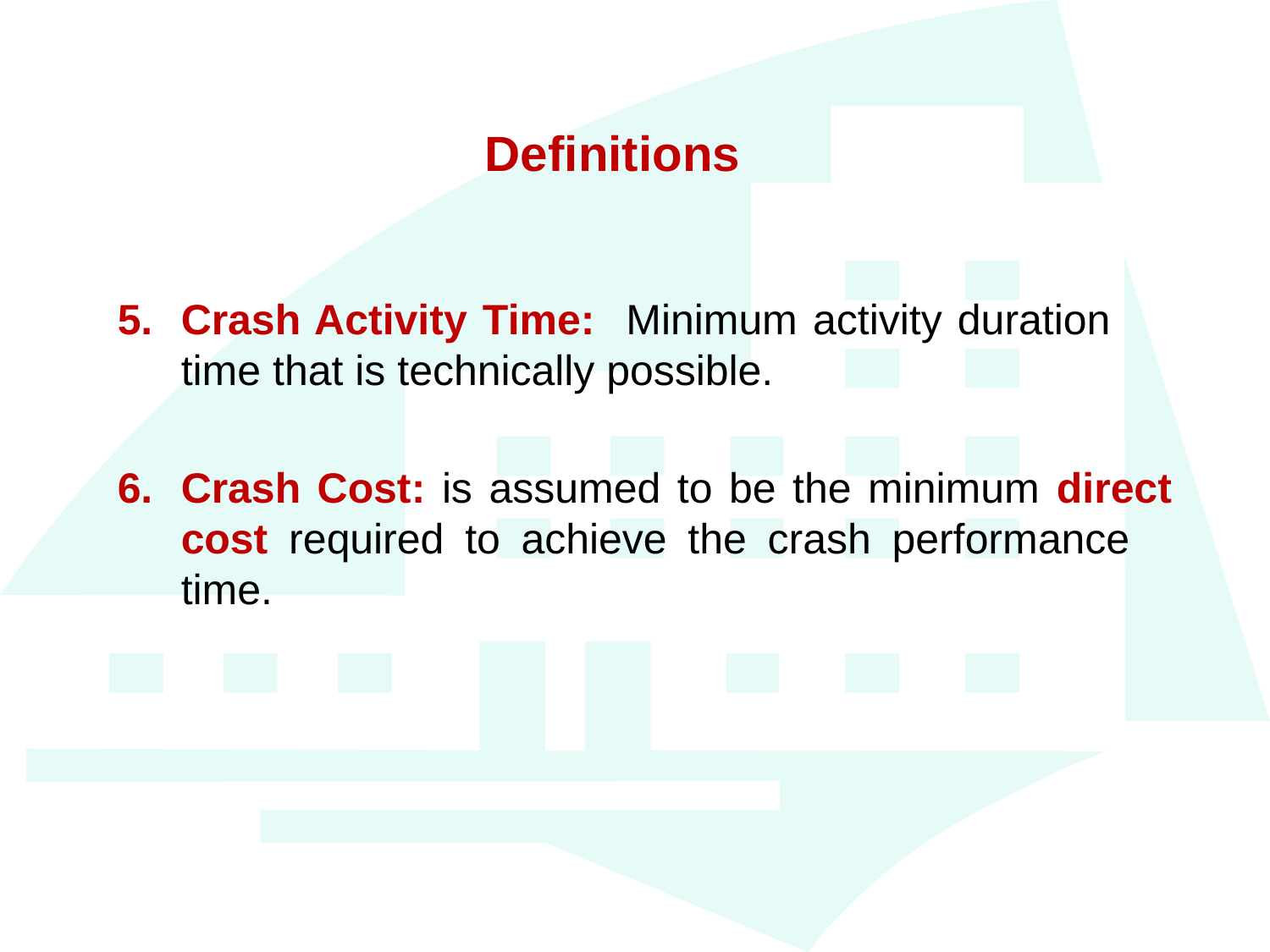

Definitions

Crash Activity Time:  Minimum activity duration     time that is technically possible.

Crash Cost: is assumed to be the minimum direct cost required to achieve the crash performance   time.